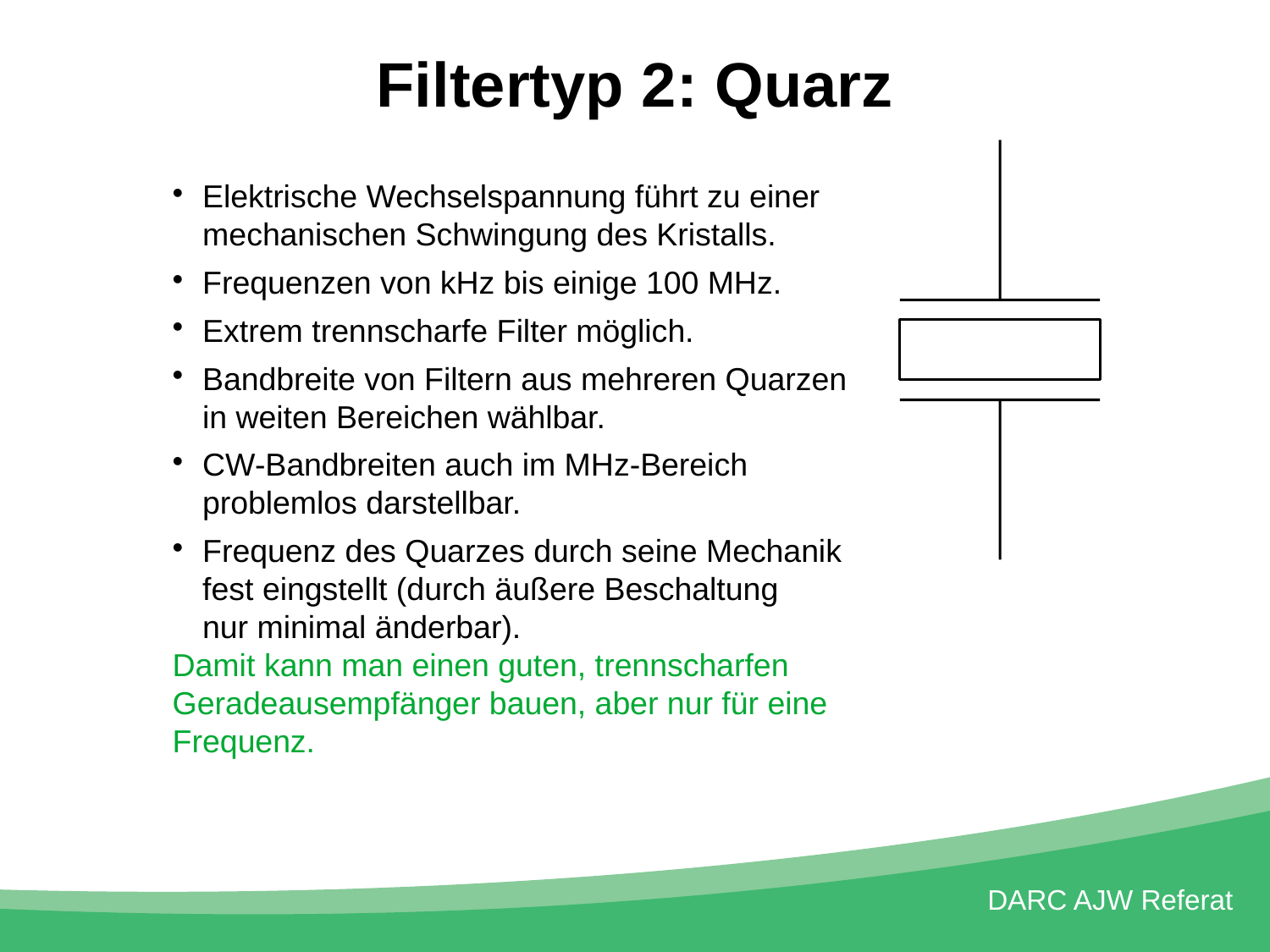

Filtertyp 2: Quarz

Elektrische Wechselspannung führt zu einer
mechanischen Schwingung des Kristalls.
Frequenzen von kHz bis einige 100 MHz.
Extrem trennscharfe Filter möglich.
Bandbreite von Filtern aus mehreren Quarzen
in weiten Bereichen wählbar.
CW-Bandbreiten auch im MHz-Bereich
problemlos darstellbar.
Frequenz des Quarzes durch seine Mechanik
fest eingstellt (durch äußere Beschaltung
nur minimal änderbar).
Damit kann man einen guten, trennscharfen Geradeausempfänger bauen, aber nur für eine Frequenz.